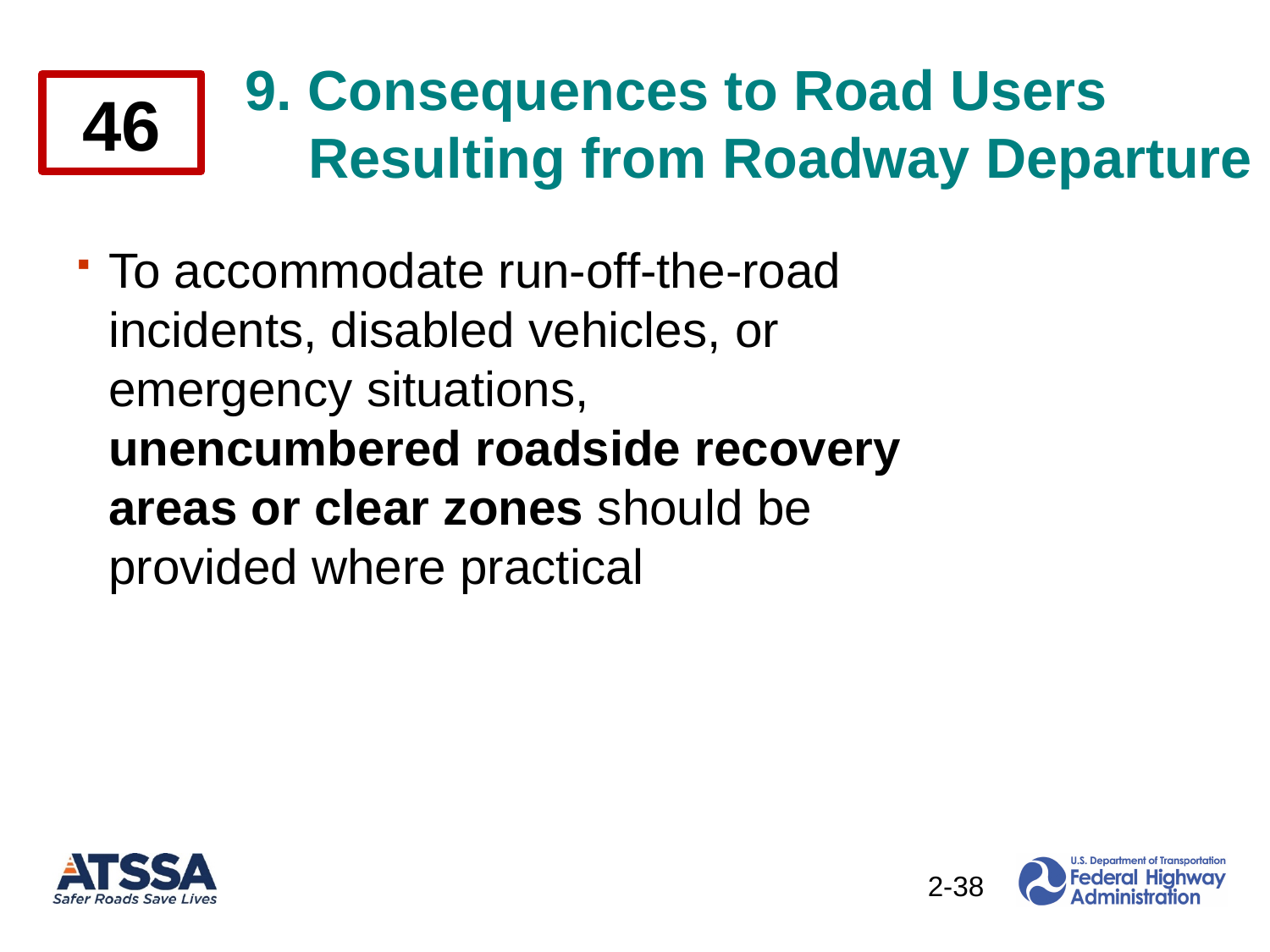

46
9. Consequences to Road Users Resulting from Roadway Departure
To accommodate run-off-the-road incidents, disabled vehicles, or emergency situations, unencumbered roadside recovery areas or clear zones should be provided where practical